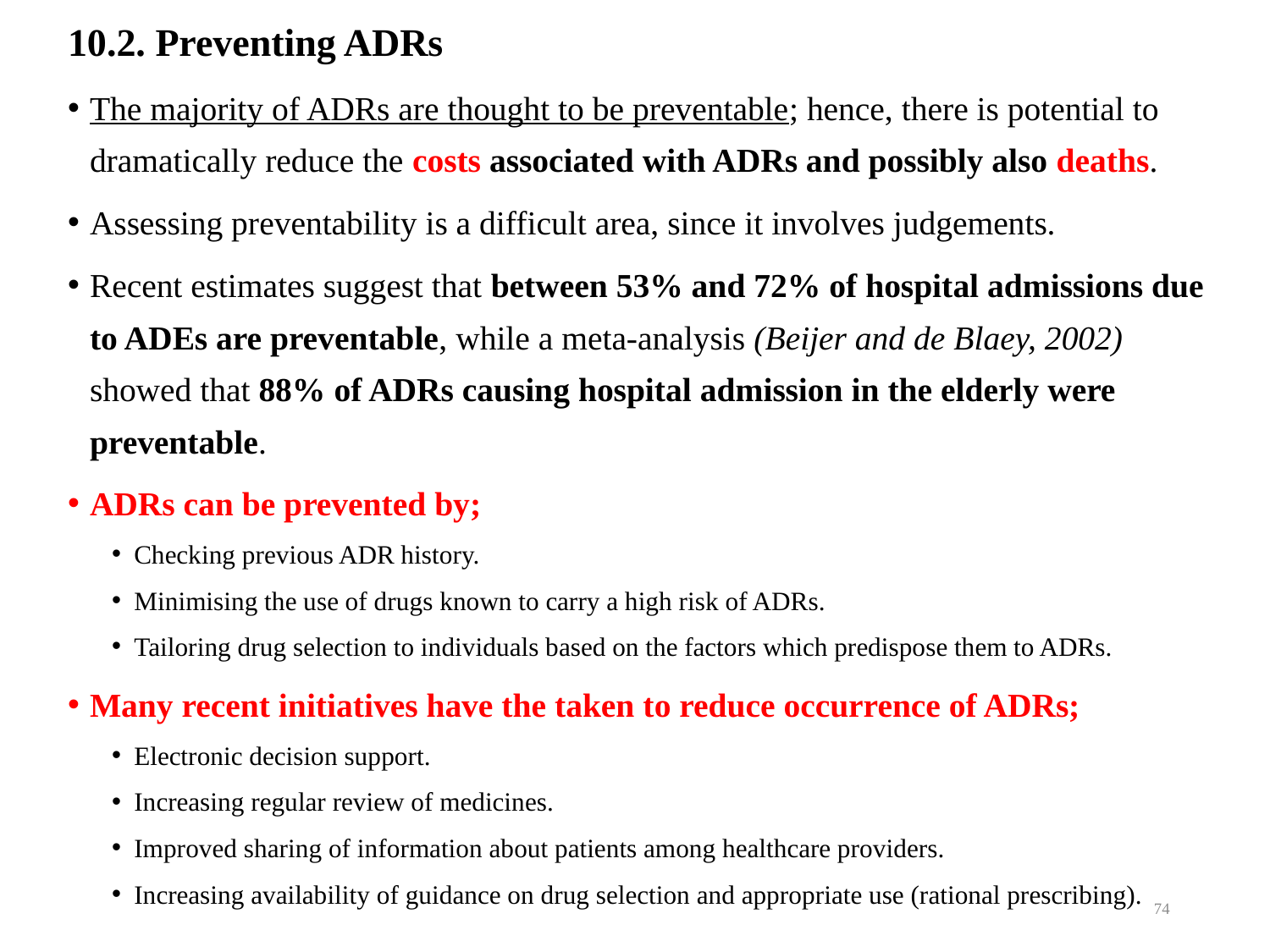

10.2. Preventing ADRs
The majority of ADRs are thought to be preventable; hence, there is potential to dramatically reduce the costs associated with ADRs and possibly also deaths.
Assessing preventability is a difficult area, since it involves judgements.
Recent estimates suggest that between 53% and 72% of hospital admissions due to ADEs are preventable, while a meta-analysis (Beijer and de Blaey, 2002) showed that 88% of ADRs causing hospital admission in the elderly were preventable.
ADRs can be prevented by;
Checking previous ADR history.
Minimising the use of drugs known to carry a high risk of ADRs.
Tailoring drug selection to individuals based on the factors which predispose them to ADRs.
Many recent initiatives have the taken to reduce occurrence of ADRs;
Electronic decision support.
Increasing regular review of medicines.
Improved sharing of information about patients among healthcare providers.
Increasing availability of guidance on drug selection and appropriate use (rational prescribing).
74